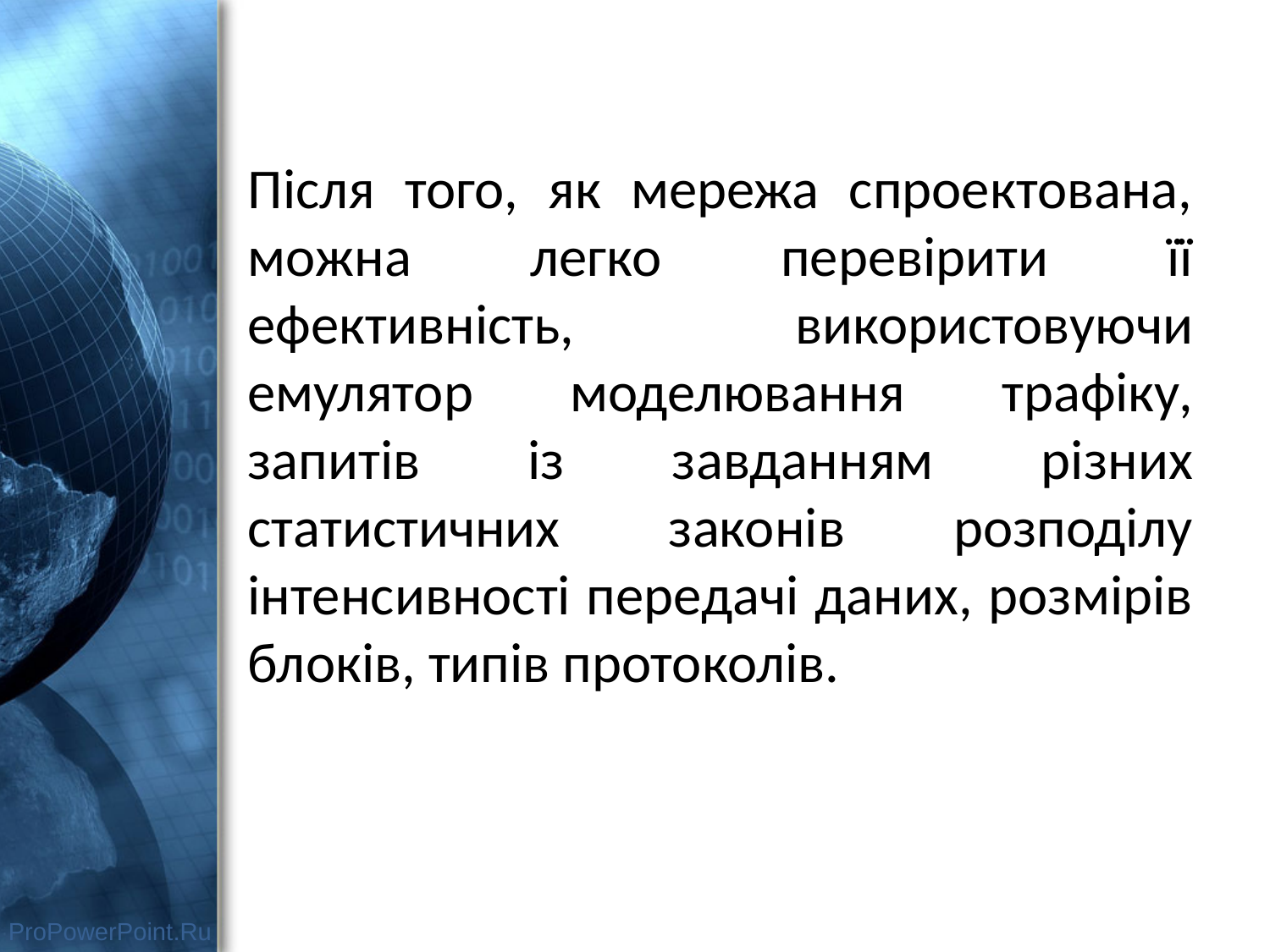

Після того, як мережа спроектована, можна легко перевірити її ефективність, використовуючи емулятор моделювання трафіку, запитів із завданням різних статистичних законів розподілу інтенсивності передачі даних, розмірів блоків, типів протоколів.